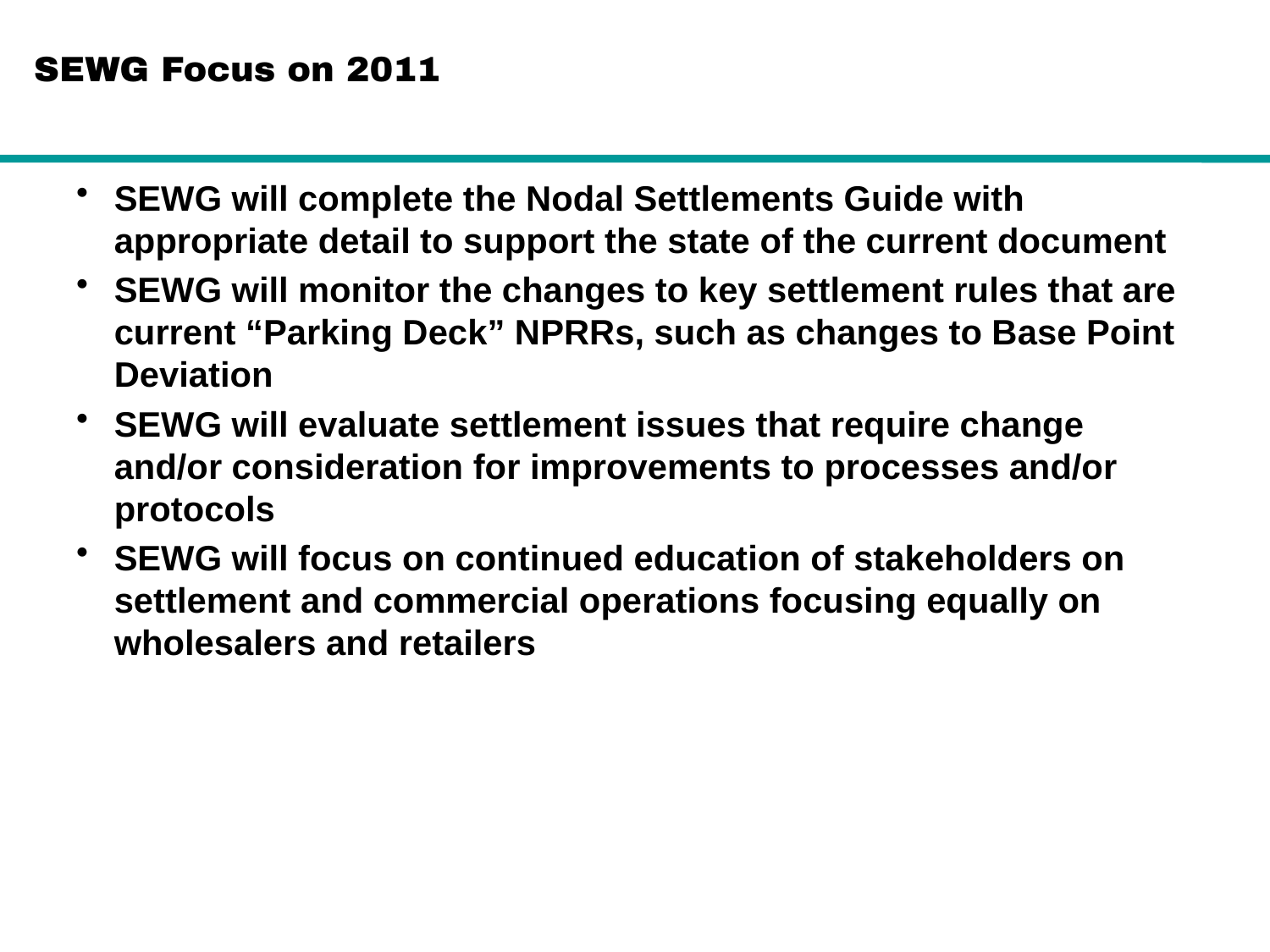

SEWG Focus on 2011
SEWG will complete the Nodal Settlements Guide with appropriate detail to support the state of the current document
SEWG will monitor the changes to key settlement rules that are current “Parking Deck” NPRRs, such as changes to Base Point Deviation
SEWG will evaluate settlement issues that require change and/or consideration for improvements to processes and/or protocols
SEWG will focus on continued education of stakeholders on settlement and commercial operations focusing equally on wholesalers and retailers